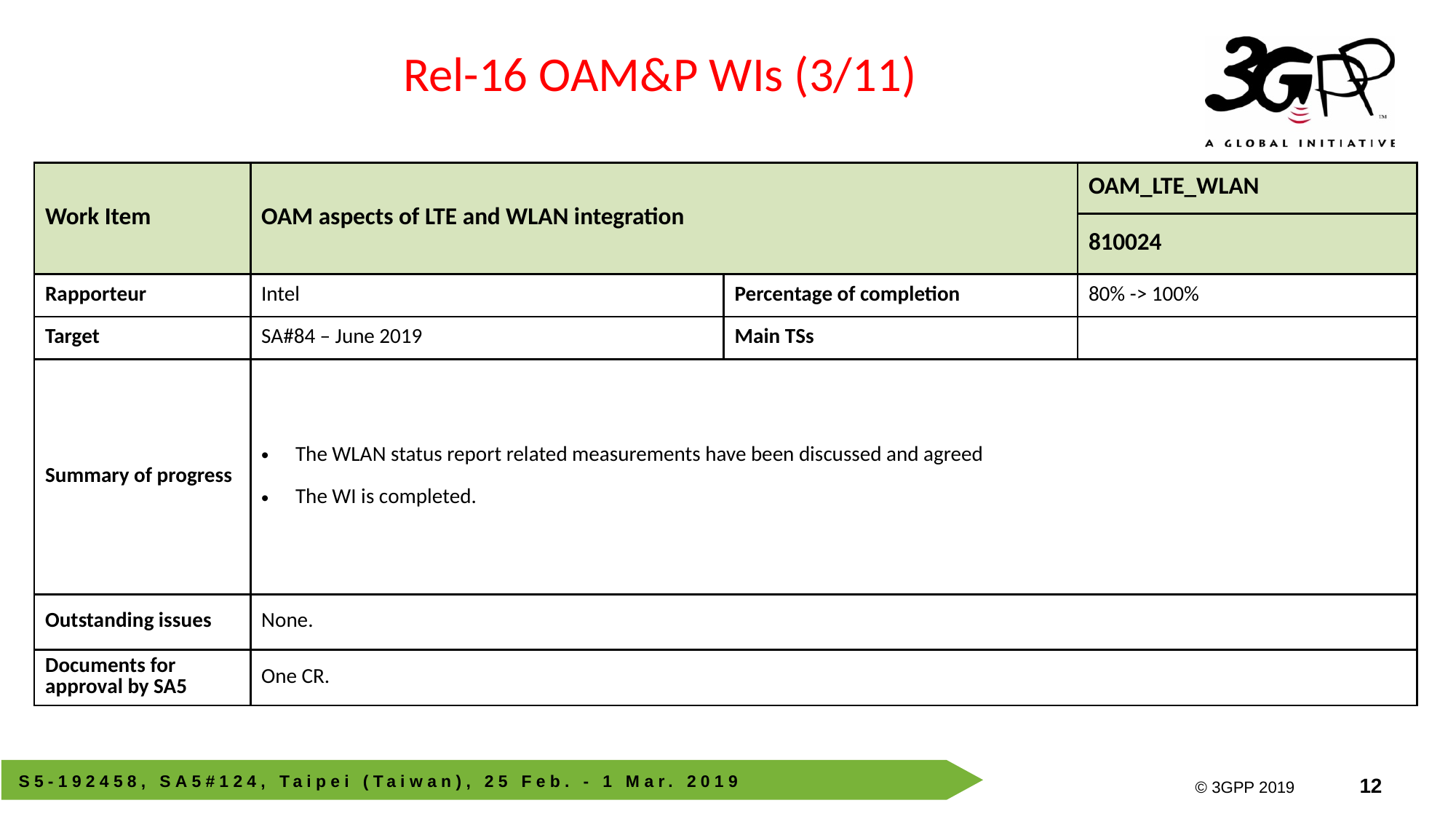

Rel-16 OAM&P WIs (3/11)
| Work Item | OAM aspects of LTE and WLAN integration |  | OAM\_LTE\_WLAN |
| --- | --- | --- | --- |
|  |  |  | 810024 |
| Rapporteur | Intel | Percentage of completion | 80% -> 100% |
| Target | SA#84 – June 2019 | Main TSs |  |
| Summary of progress | The WLAN status report related measurements have been discussed and agreed The WI is completed. |  |  |
| Outstanding issues | None. |  |  |
| Documents for approval by SA5 | One CR. |  |  |